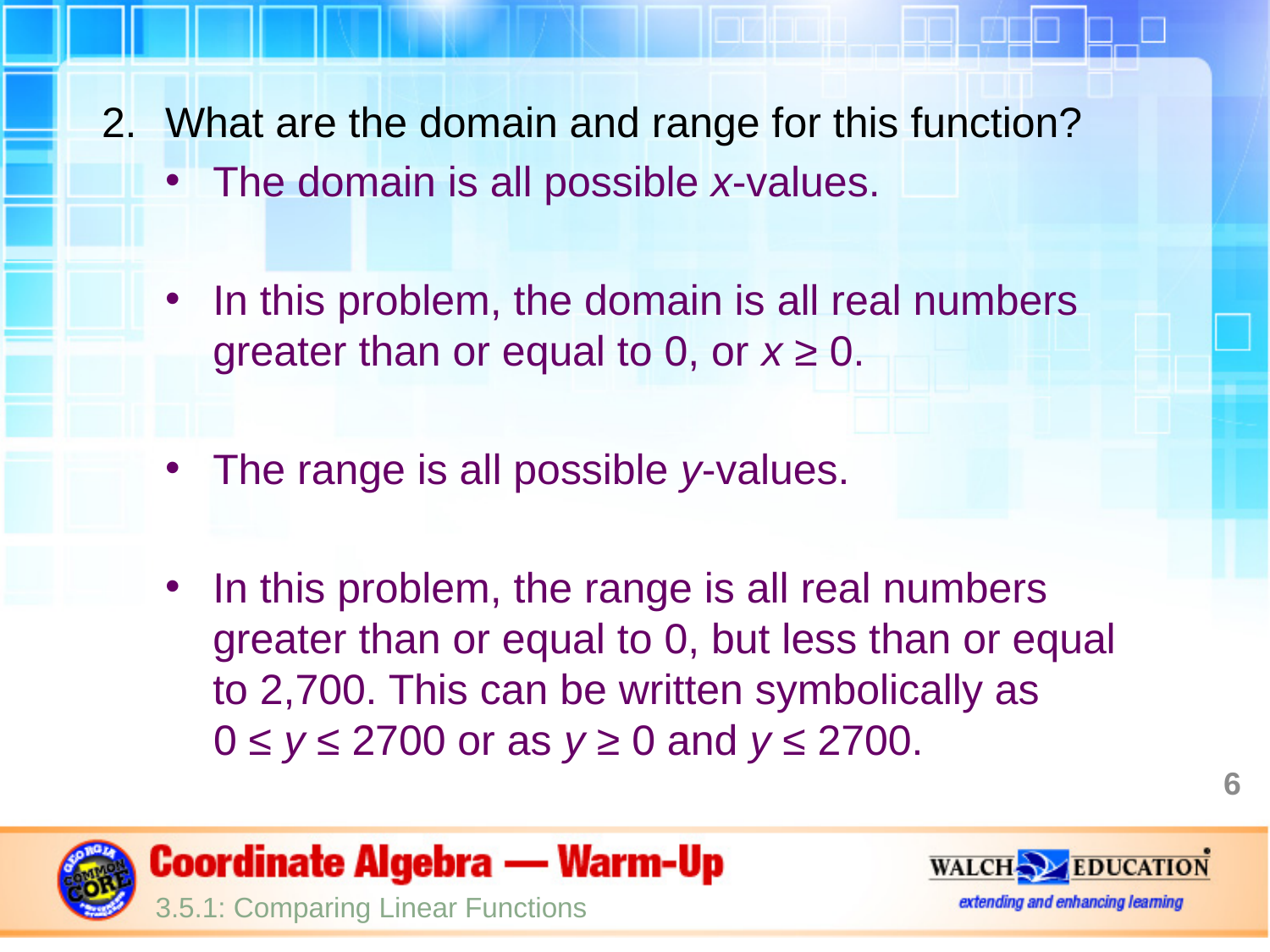

What are the domain and range for this function?
The domain is all possible x-values.

In this problem, the domain is all real numbers greater than or equal to 0, or x ≥ 0.

The range is all possible y-values.

In this problem, the range is all real numbers greater than or equal to 0, but less than or equal
to 2,700. This can be written symbolically as
0 ≤ y ≤ 2700 or as y ≥ 0 and y ≤ 2700.

6
3.5.1: Comparing Linear Functions